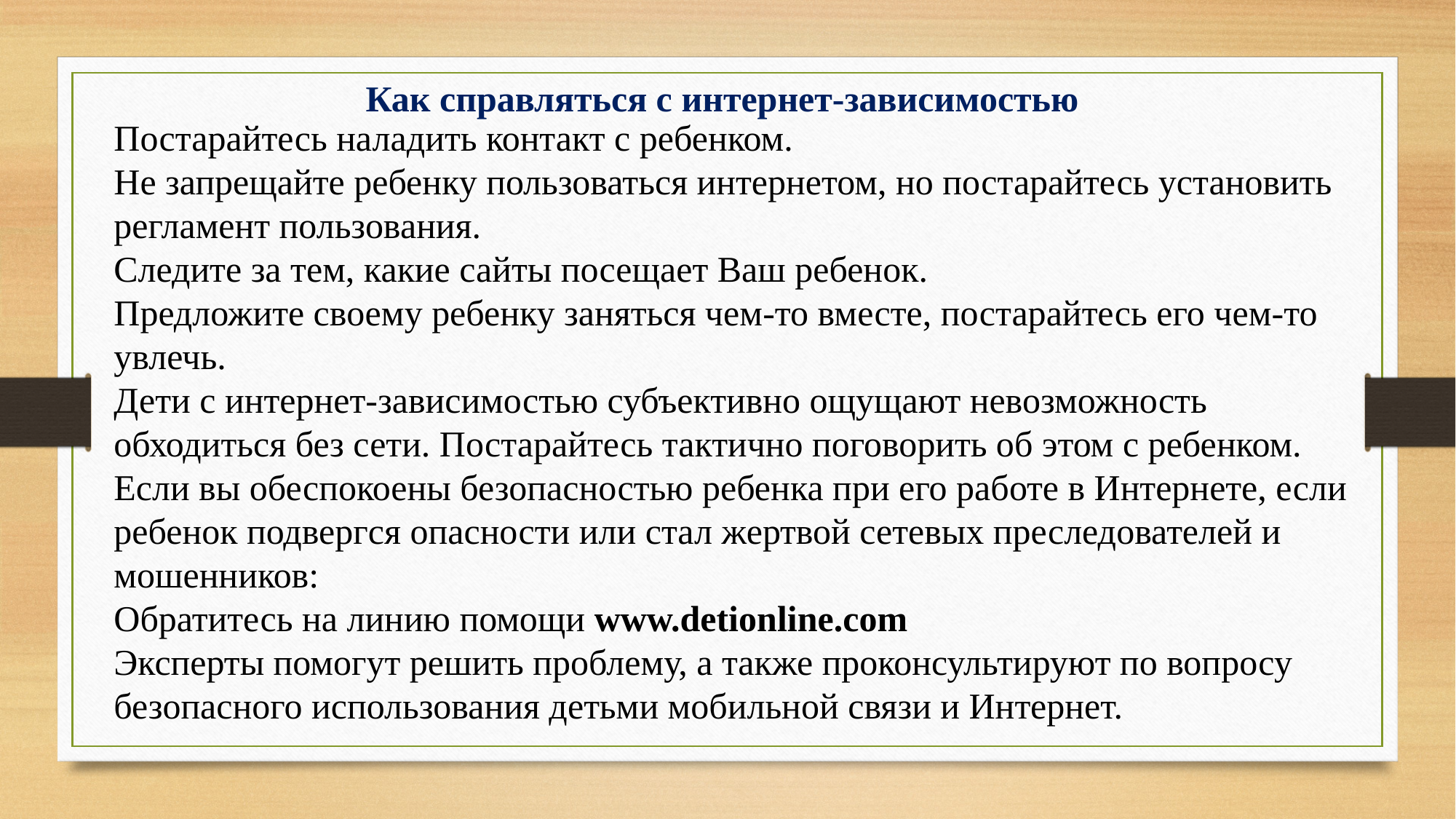

Как справляться с интернет-зависимостью
Постарайтесь наладить контакт с ребенком.
Не запрещайте ребенку пользоваться интернетом, но постарайтесь установить регламент пользования.
Следите за тем, какие сайты посещает Ваш ребенок.
Предложите своему ребенку заняться чем-то вместе, постарайтесь его чем-то увлечь.
Дети с интернет-зависимостью субъективно ощущают невозможность обходиться без сети. Постарайтесь тактично поговорить об этом с ребенком.
Если вы обеспокоены безопасностью ребенка при его работе в Интернете, если ребенок подвергся опасности или стал жертвой сетевых преследователей и мошенников:
Обратитесь на линию помощи www.detionline.com
Эксперты помогут решить проблему, а также проконсультируют по вопросу безопасного использования детьми мобильной связи и Интернет.